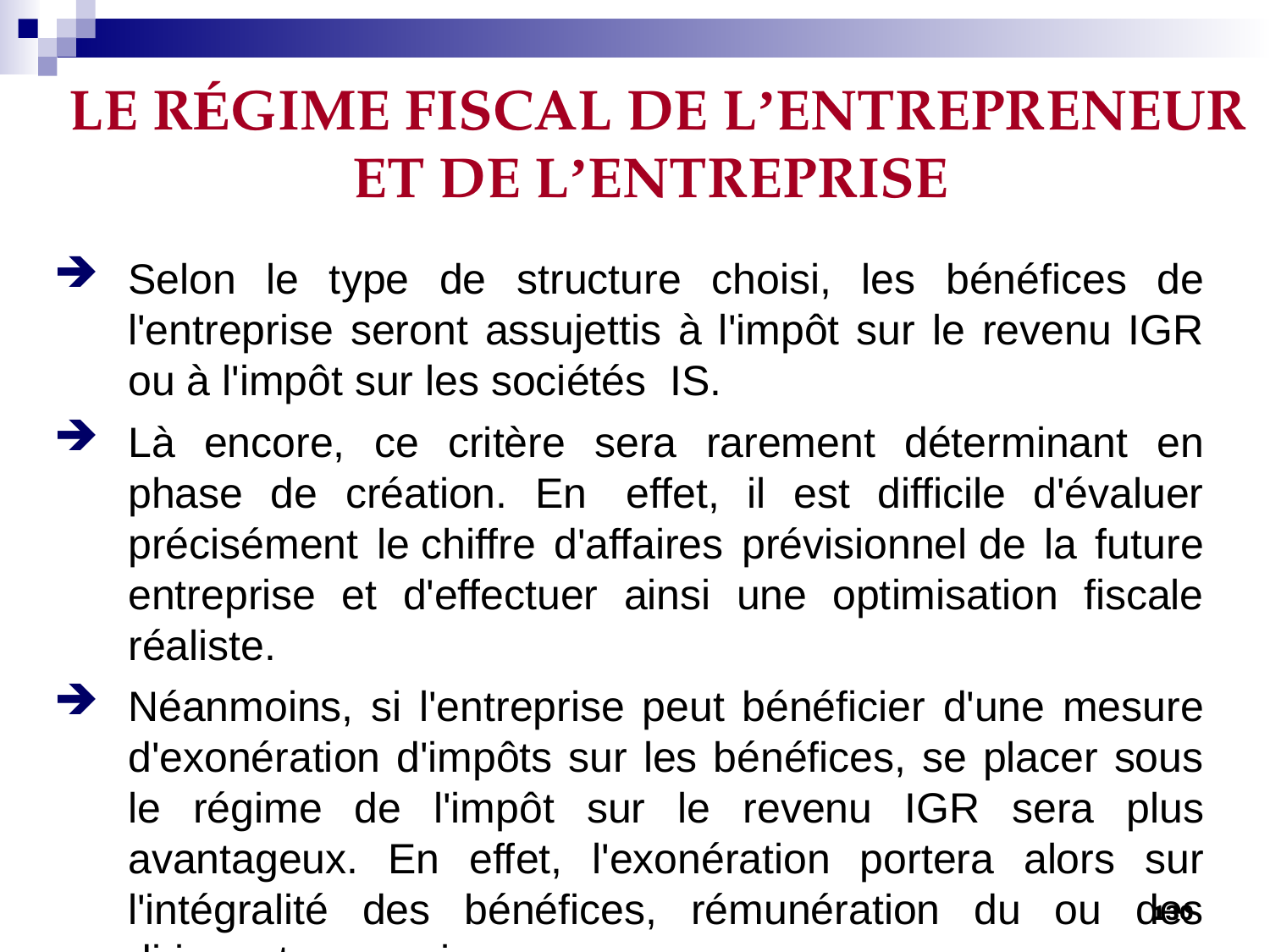

# LE RÉGIME FISCAL DE L’ENTREPRENEUR ET DE L’ENTREPRISE
Selon le type de structure choisi, les bénéfices de l'entreprise seront assujettis à l'impôt sur le revenu IGR ou à l'impôt sur les sociétés  IS.
Là encore, ce critère sera rarement déterminant en phase de création. En  effet, il est difficile d'évaluer précisément le chiffre d'affaires prévisionnel de la future entreprise et d'effectuer ainsi une optimisation fiscale réaliste.
Néanmoins, si l'entreprise peut bénéficier d'une mesure d'exonération d'impôts sur les bénéfices, se placer sous le régime de l'impôt sur le revenu IGR sera plus avantageux. En effet, l'exonération portera alors sur l'intégralité des bénéfices, rémunération du ou des dirigeants comprise.
130